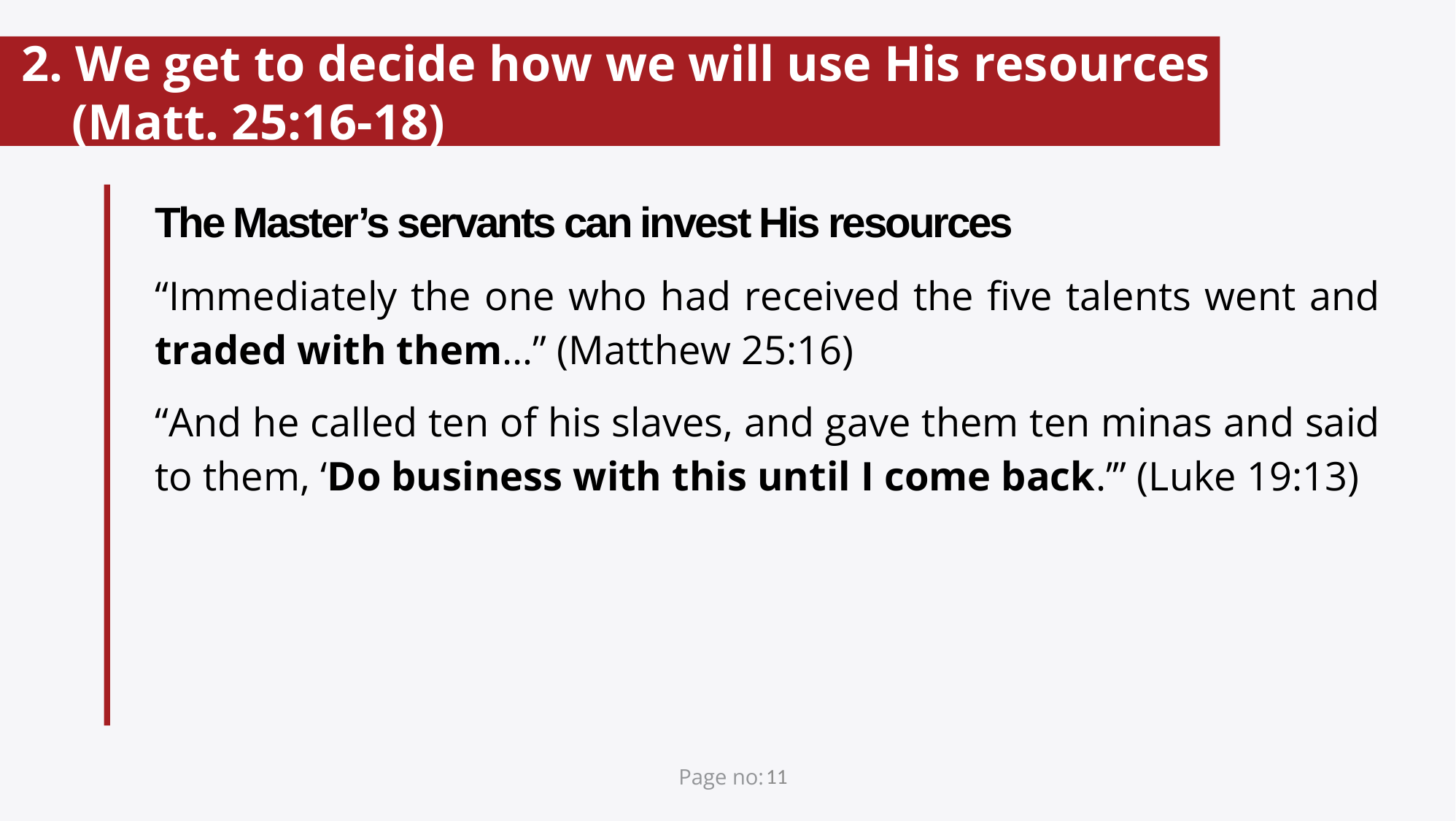

# 2. We get to decide how we will use His resources (Matt. 25:16-18)
The Master’s servants can invest His resources
“Immediately the one who had received the five talents went and traded with them…” (Matthew 25:16)
“And he called ten of his slaves, and gave them ten minas and said to them, ‘Do business with this until I come back.’” (Luke 19:13)